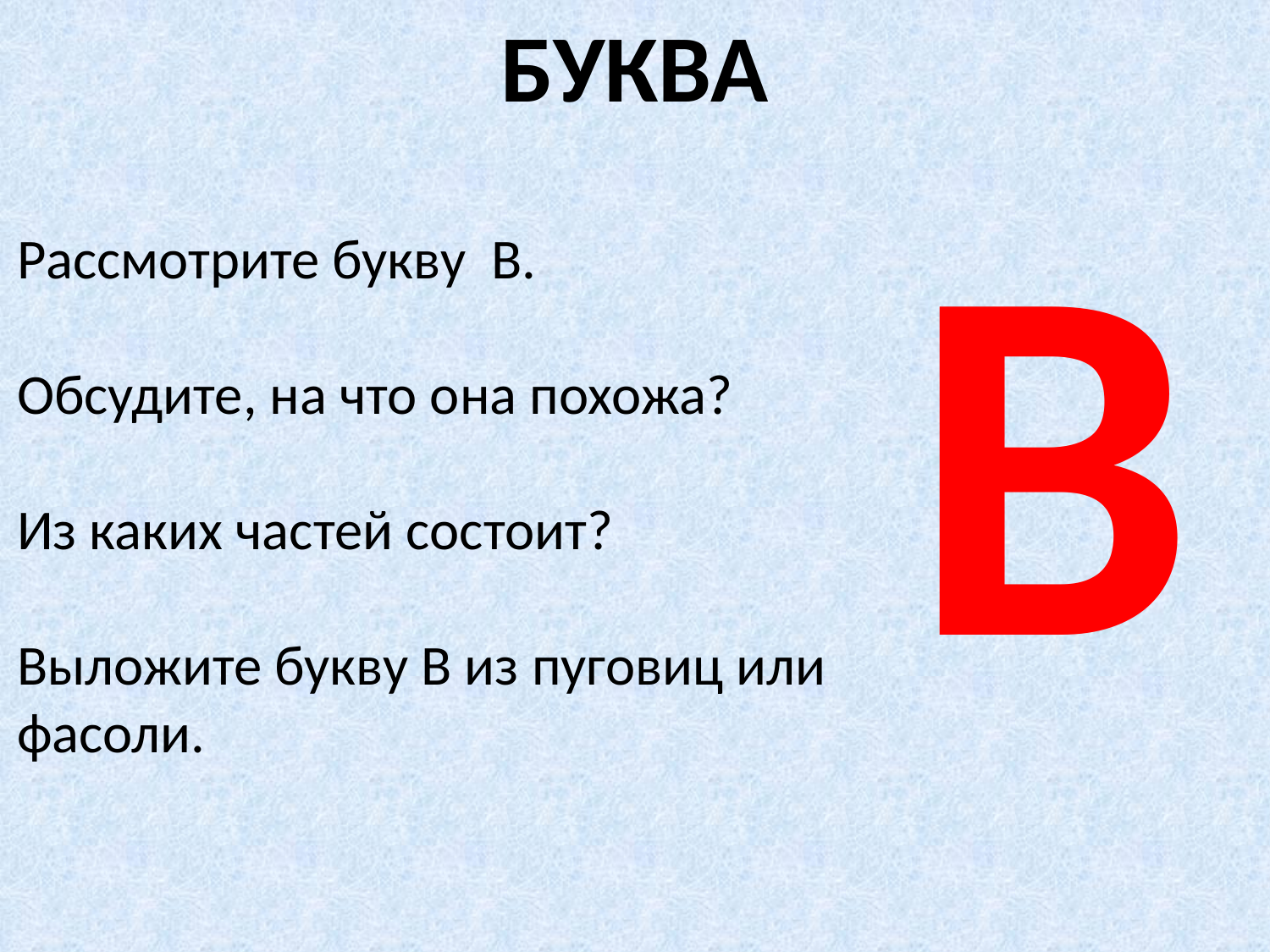

# БУКВА
В
Рассмотрите букву  В.

Обсудите, на что она похожа?

Из каких частей состоит?

Выложите букву В из пуговиц или фасоли.